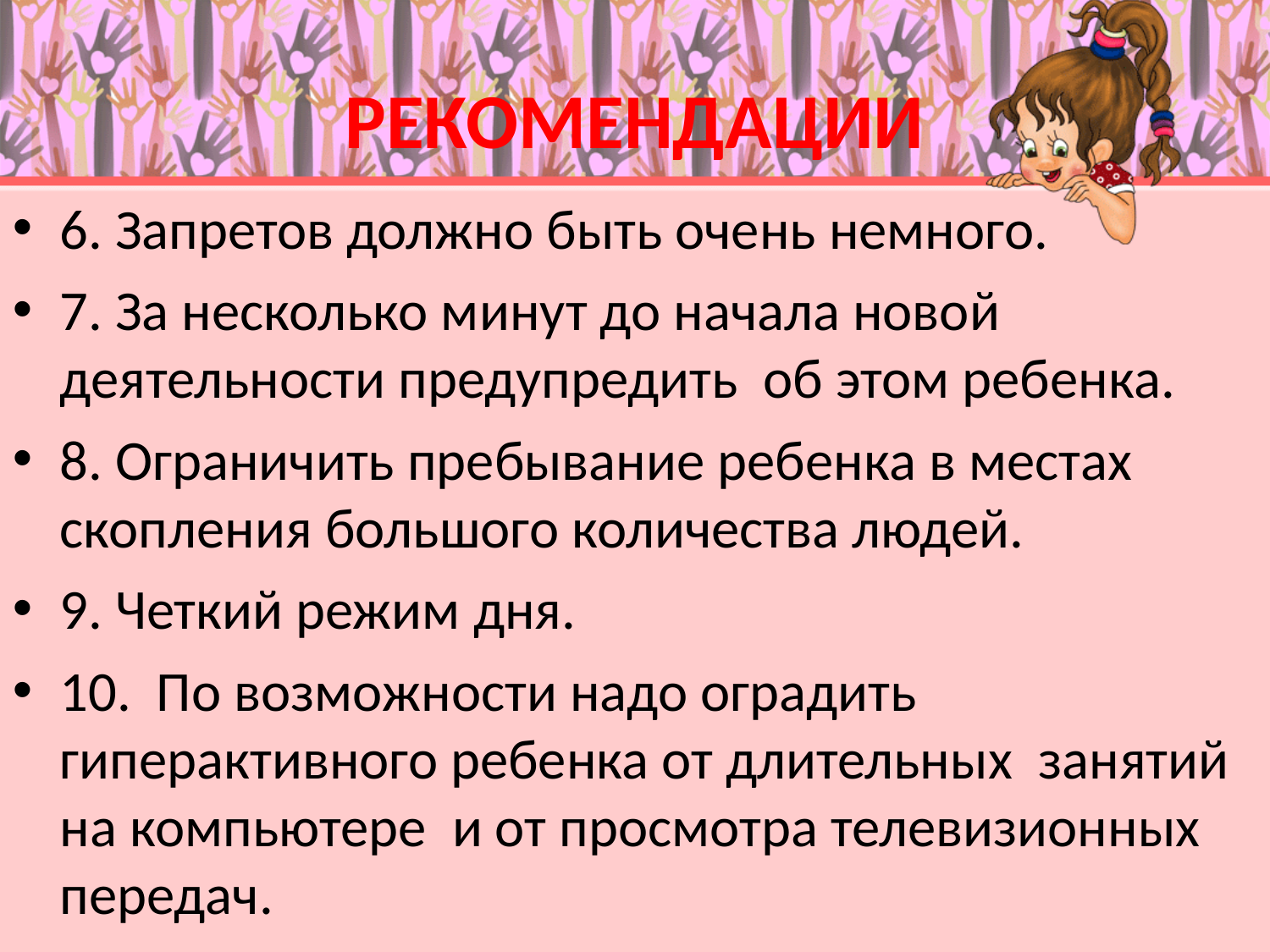

РЕКОМЕНДАЦИИ
6. Запретов должно быть очень немного.
7. За несколько минут до начала новой деятельности предупредить  об этом ребенка.
8. Ограничить пребывание ребенка в местах скопления большого количества людей.
9. Четкий режим дня.
10.  По возможности надо оградить гиперактивного ребенка от длительных  занятий на компьютере  и от просмотра телевизионных передач.